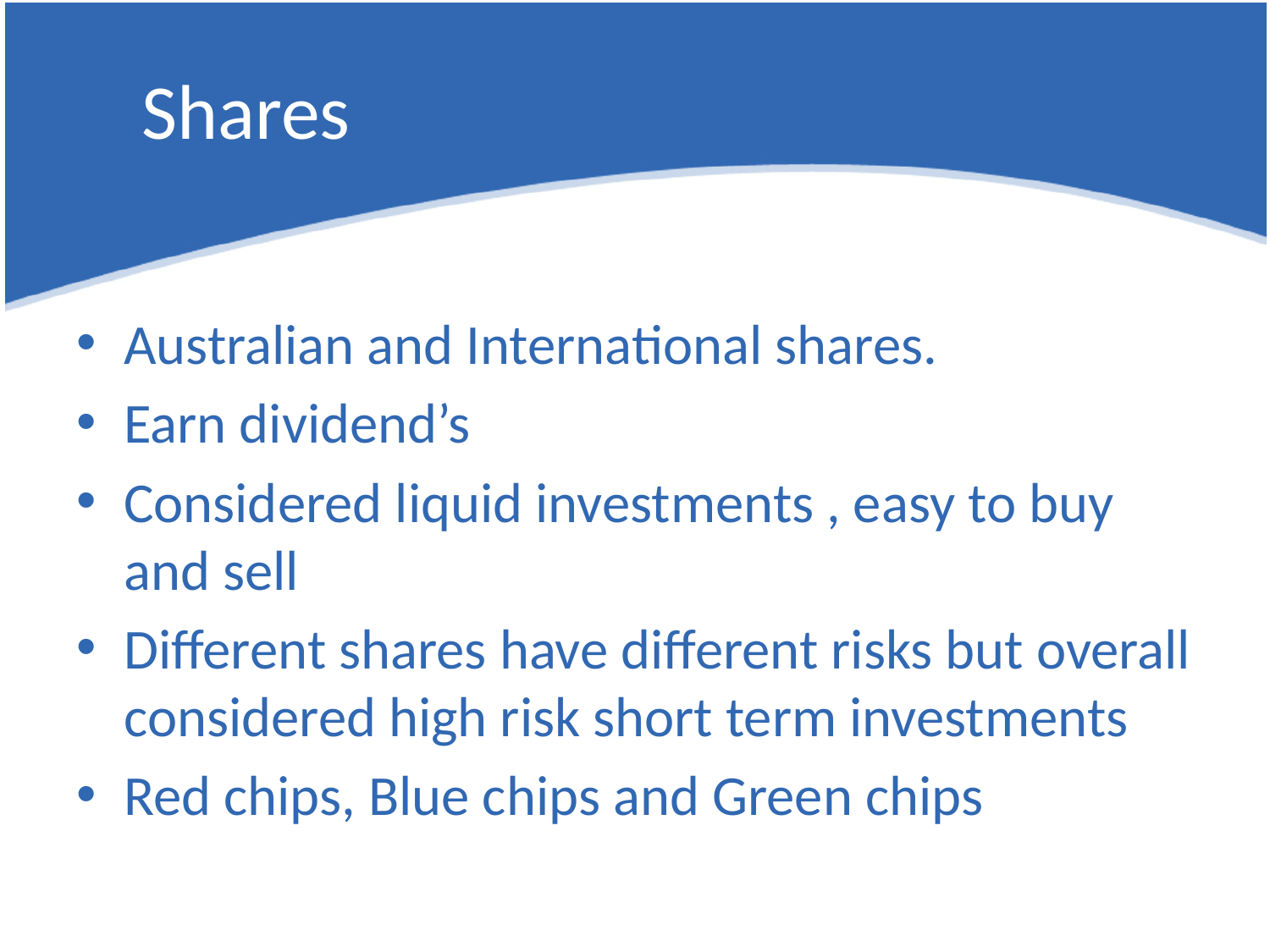

# Shares
Australian and International shares.
Earn dividend’s
Considered liquid investments , easy to buy and sell
Different shares have different risks but overall considered high risk short term investments
Red chips, Blue chips and Green chips